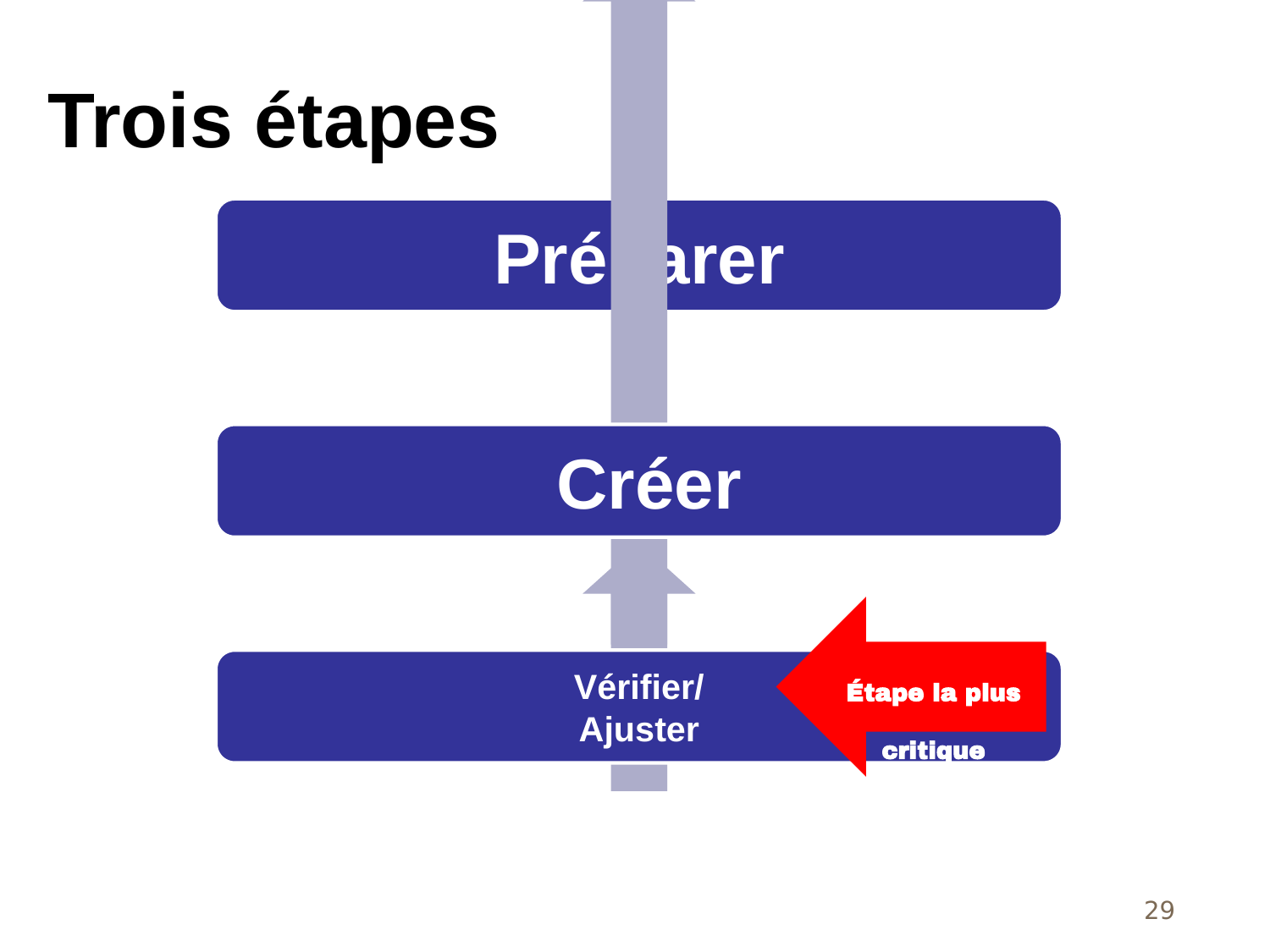

# Trois étapes
Préparer
 Créer
Vérifier/
Ajuster
Étape la plus critique
29